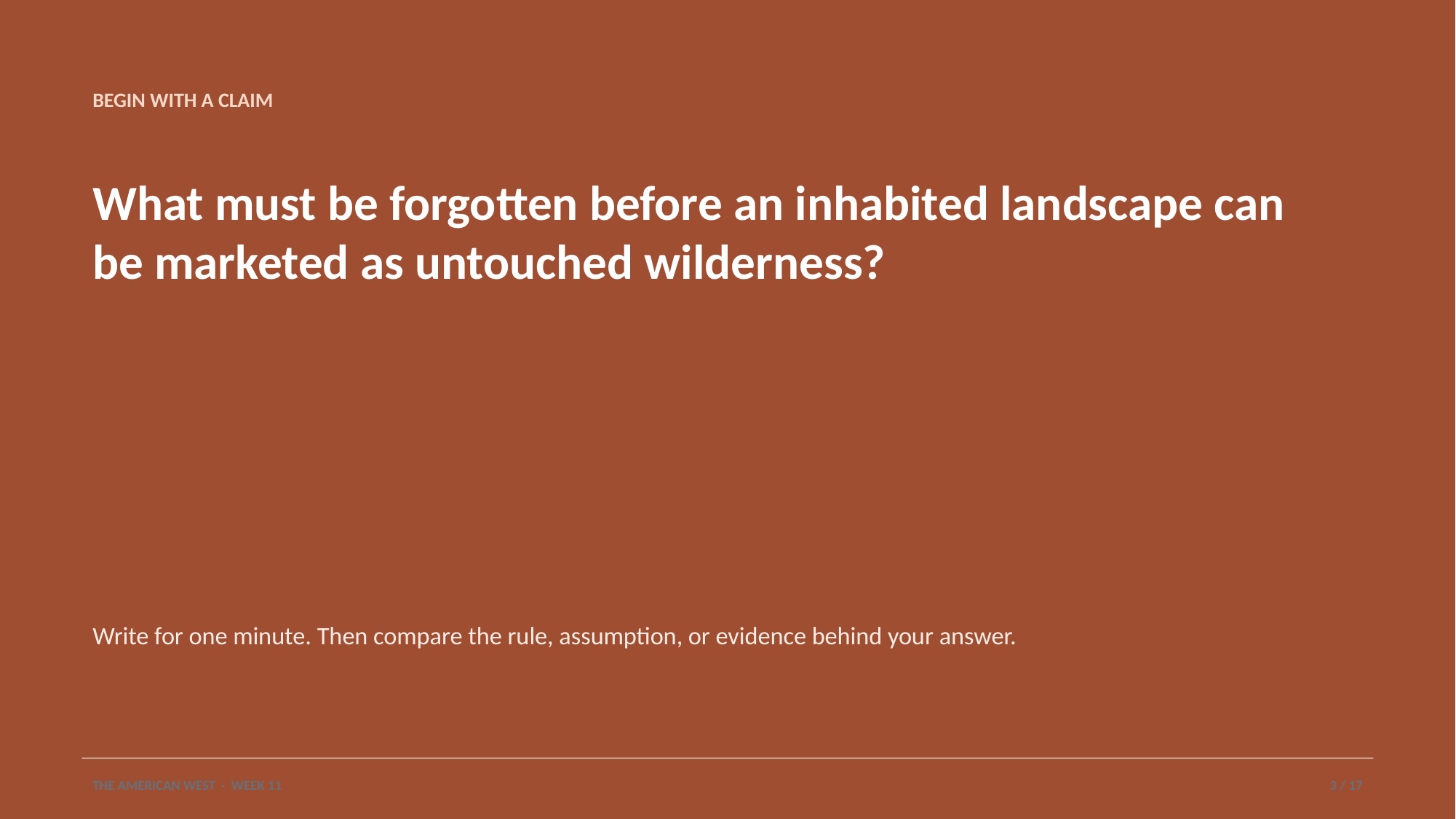

BEGIN WITH A CLAIM
What must be forgotten before an inhabited landscape can be marketed as untouched wilderness?
Write for one minute. Then compare the rule, assumption, or evidence behind your answer.

THE AMERICAN WEST  ·  WEEK 11
3 / 17